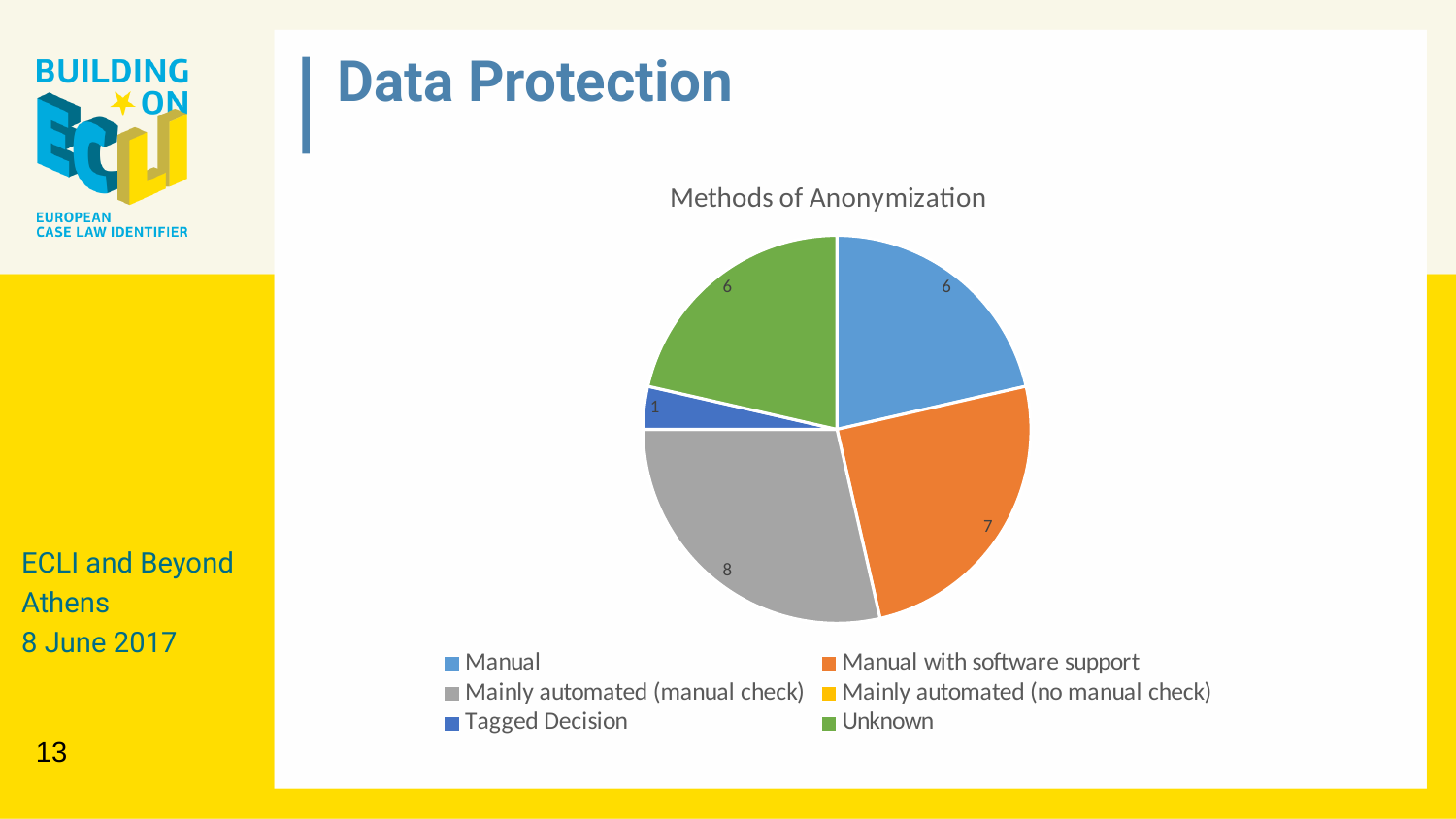

Data Protection

### Chart: Methods of Anonymization

| Category |  |
|---|---|
| Manual | 6.0 |
| Manual with software support | 7.0 |
| Mainly automated (manual check) | 8.0 |
| Mainly automated (no manual check) | 0.0 |
| Tagged Decision | 1.0 |
| Unknown | 6.0 |
ECLI and Beyond
Athens
8 June 2017
13